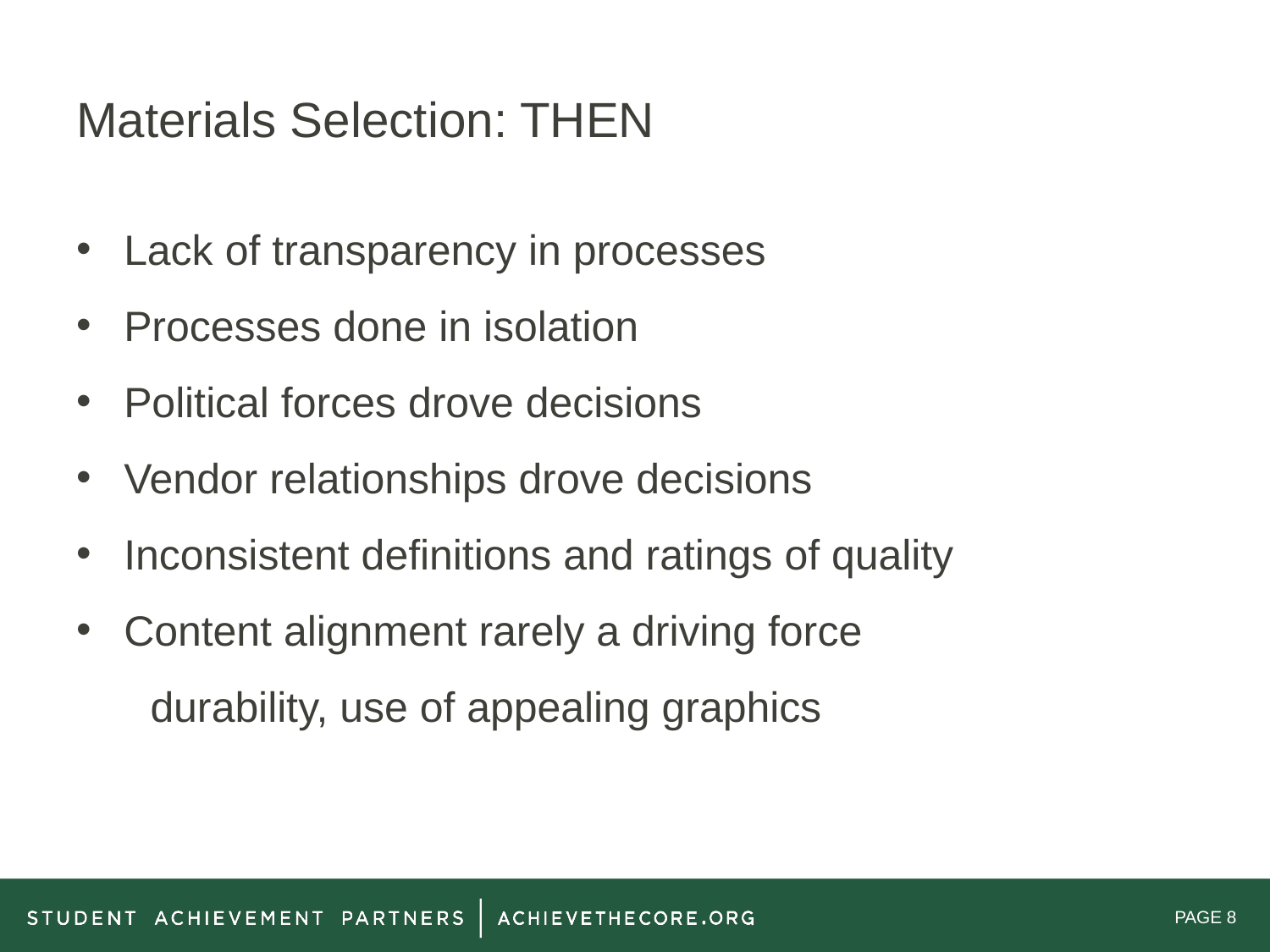

# Materials Selection: THEN
Lack of transparency in processes
Processes done in isolation
Political forces drove decisions
Vendor relationships drove decisions
Inconsistent definitions and ratings of quality
Content alignment rarely a driving force
durability, use of appealing graphics